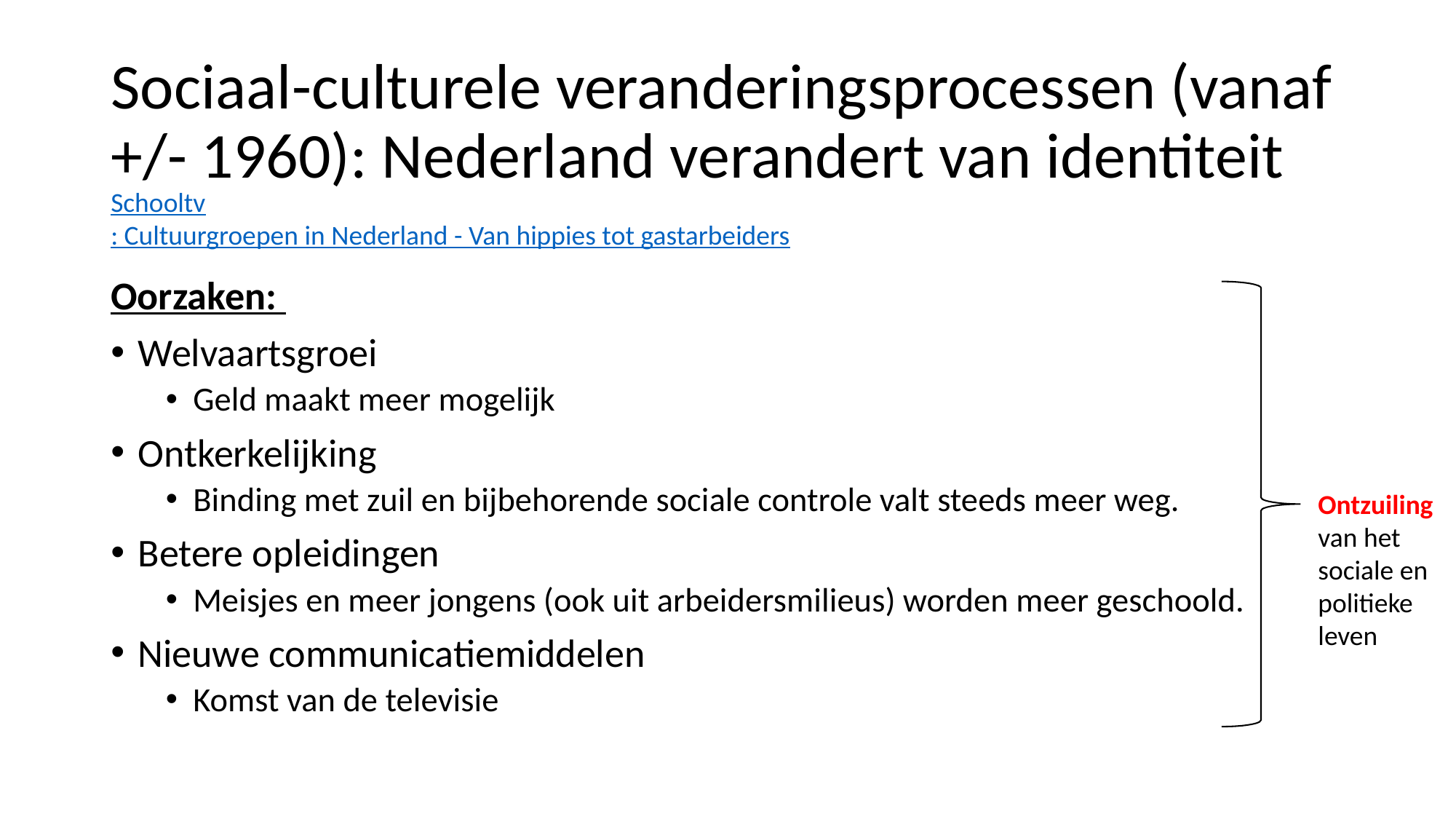

# Sociaal-culturele veranderingsprocessen (vanaf +/- 1960): Nederland verandert van identiteit
Schooltv: Cultuurgroepen in Nederland - Van hippies tot gastarbeiders
Oorzaken:
Welvaartsgroei
Geld maakt meer mogelijk
Ontkerkelijking
Binding met zuil en bijbehorende sociale controle valt steeds meer weg.
Betere opleidingen
Meisjes en meer jongens (ook uit arbeidersmilieus) worden meer geschoold.
Nieuwe communicatiemiddelen
Komst van de televisie

Ontzuiling
van het sociale en politieke leven